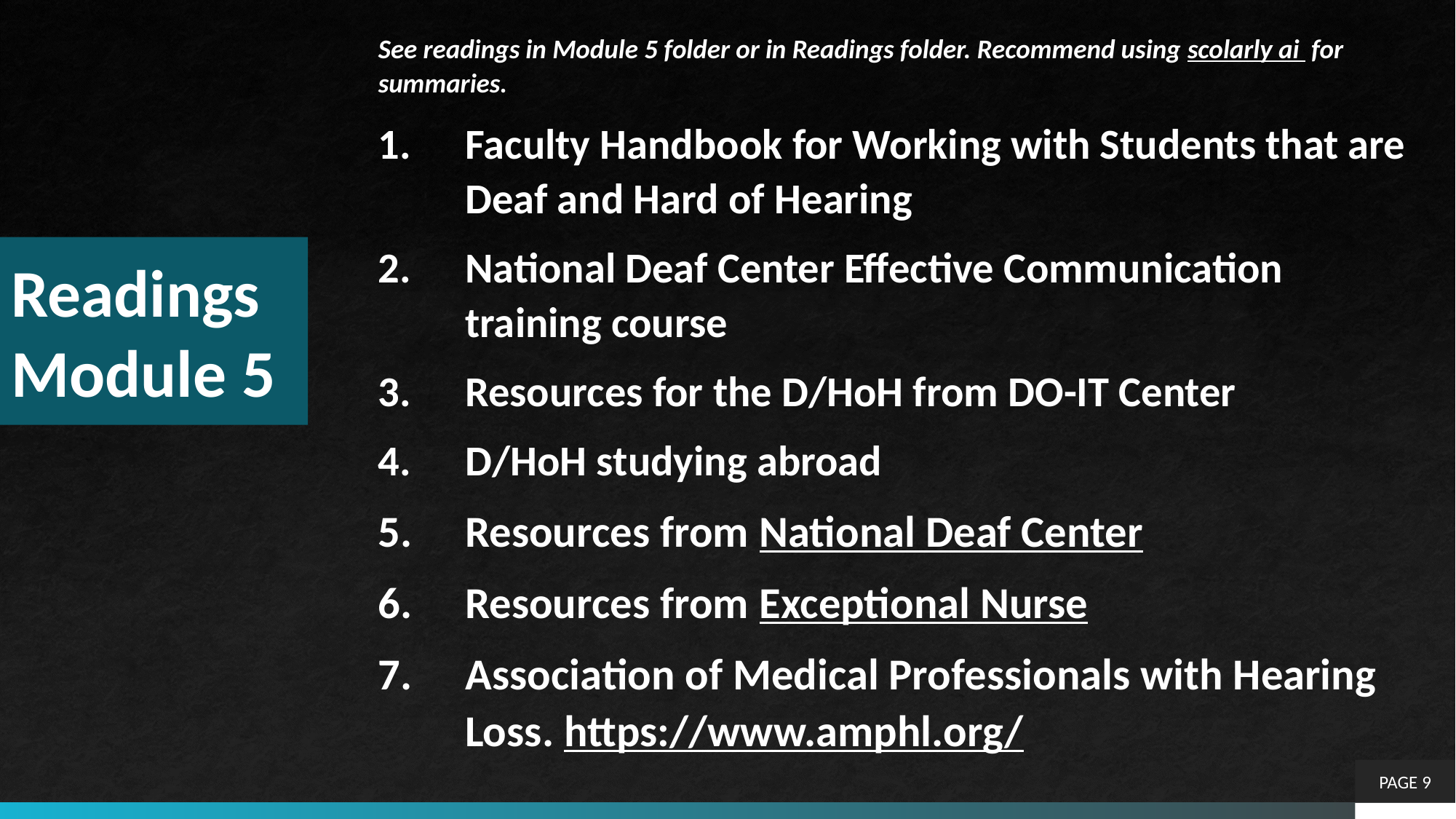

See readings in Module 5 folder or in Readings folder. Recommend using scolarly ai  for summaries.
Faculty Handbook for Working with Students that are Deaf and Hard of Hearing
National Deaf Center Effective Communication training course
Resources for the D/HoH from DO-IT Center
D/HoH studying abroad
Resources from National Deaf Center
Resources from Exceptional Nurse
Association of Medical Professionals with Hearing Loss. https://www.amphl.org/

# Readings Module 5
PAGE 9